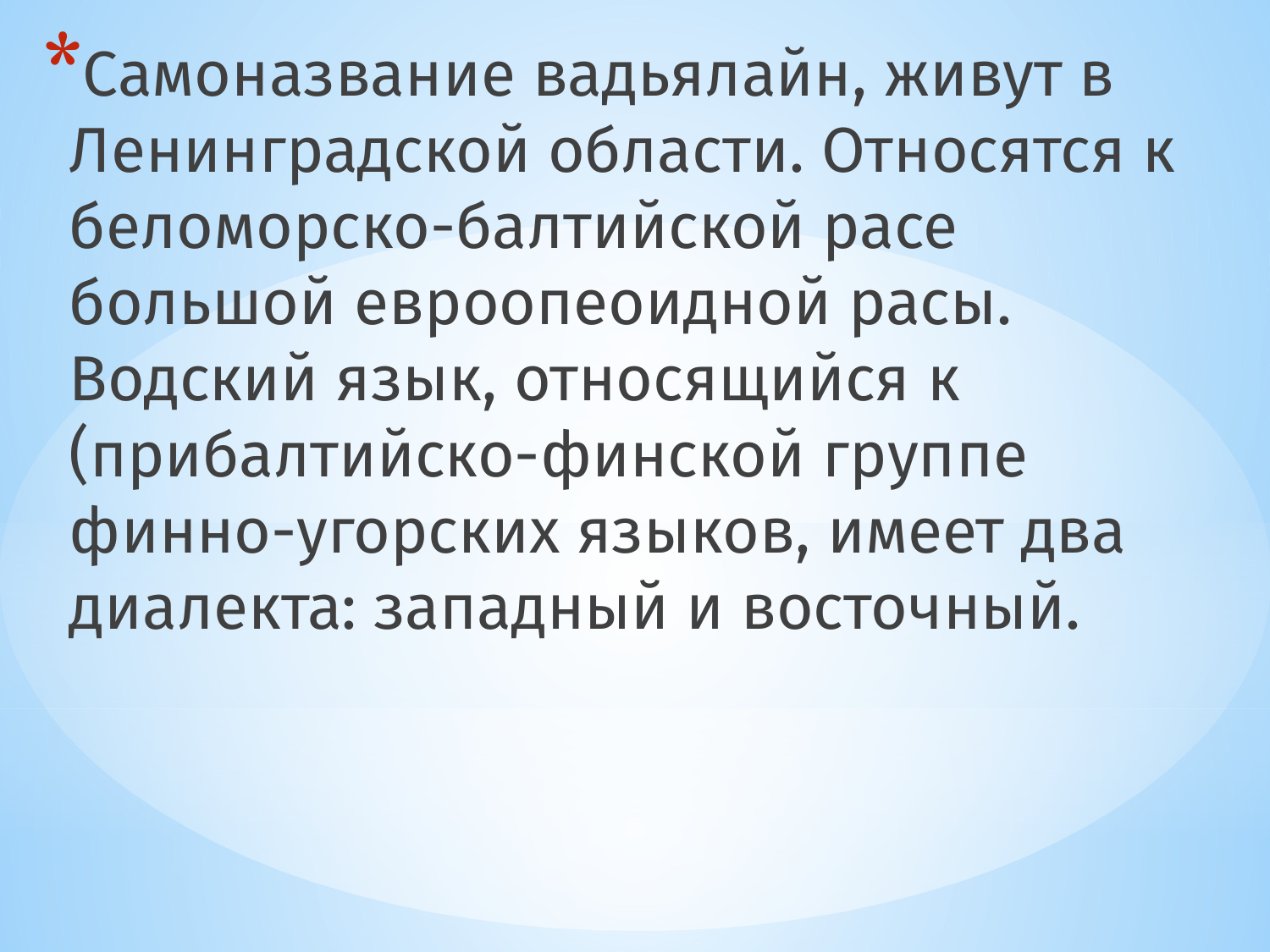

Самоназвание вадьялайн, живут в Ленинградской области. Относятся к беломорско-балтийской расе большой евроопеоидной расы. Водский язык, относящийся к (прибалтийско-финской группе финно-угорских языков, имеет два диалекта: западный и восточный.
#